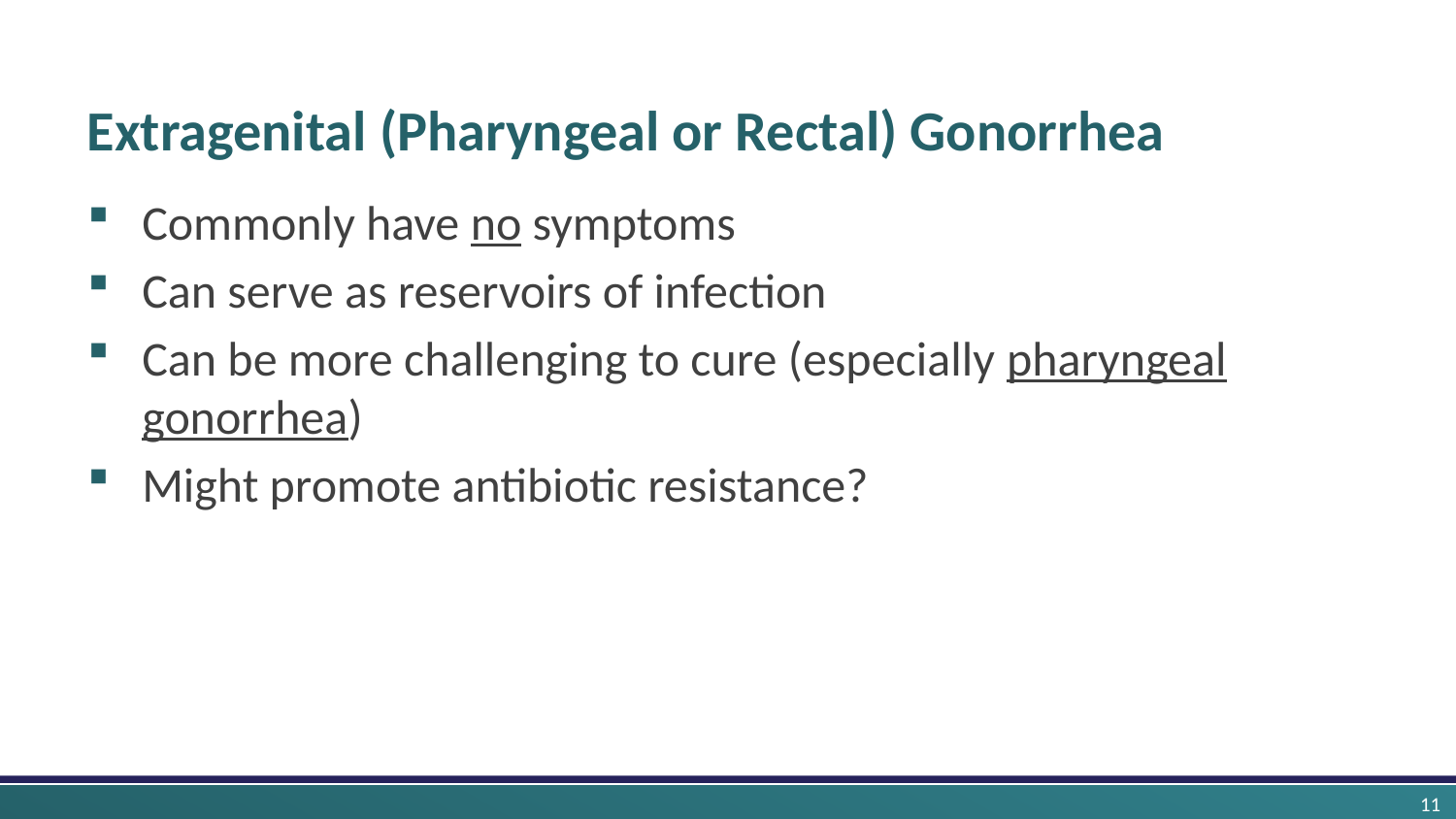

# Extragenital (Pharyngeal or Rectal) Gonorrhea
Commonly have no symptoms
Can serve as reservoirs of infection
Can be more challenging to cure (especially pharyngeal gonorrhea)
Might promote antibiotic resistance?
11